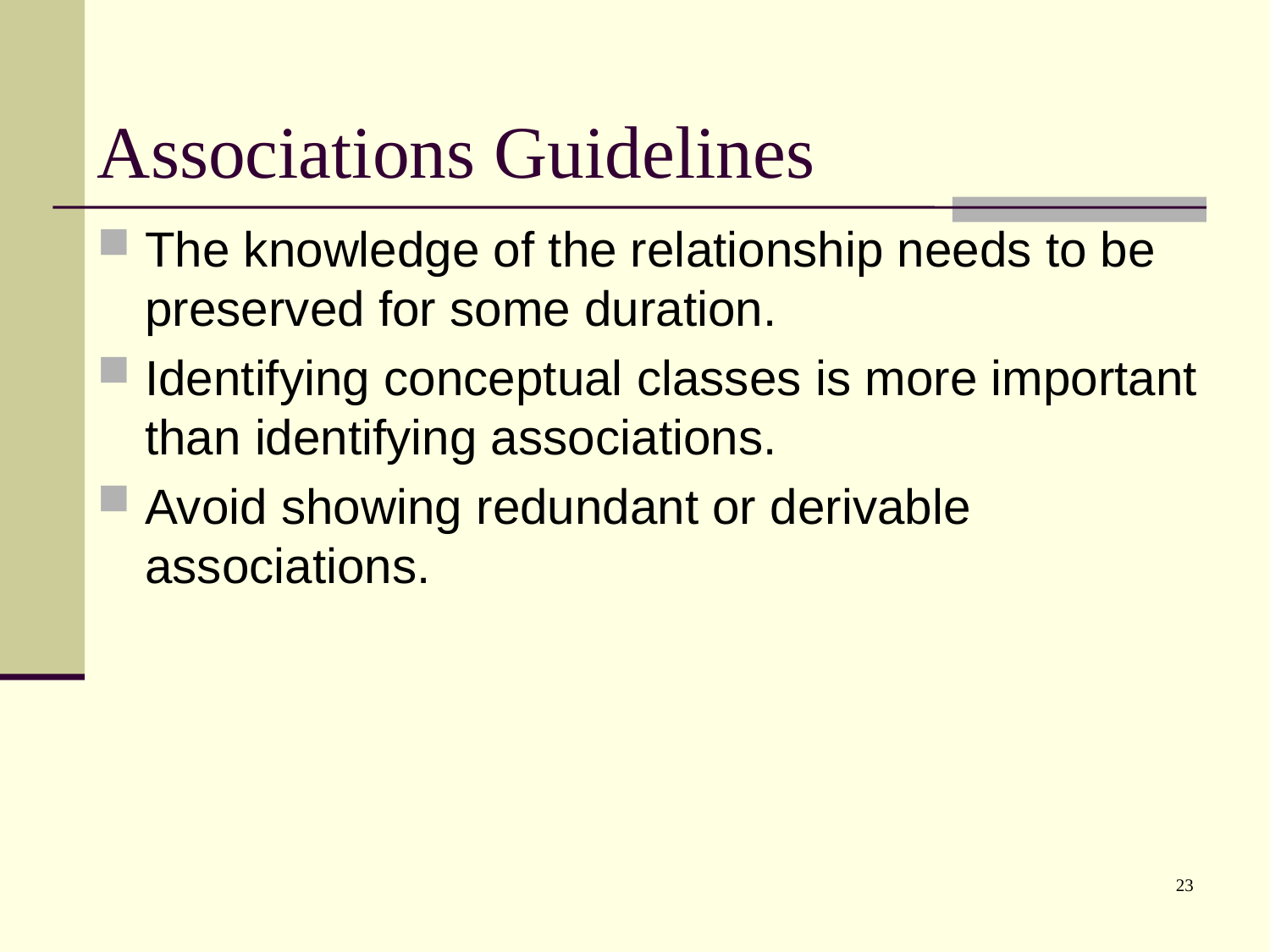

# Associations Guidelines
The knowledge of the relationship needs to be preserved for some duration.
Identifying conceptual classes is more important than identifying associations.
Avoid showing redundant or derivable associations.

23